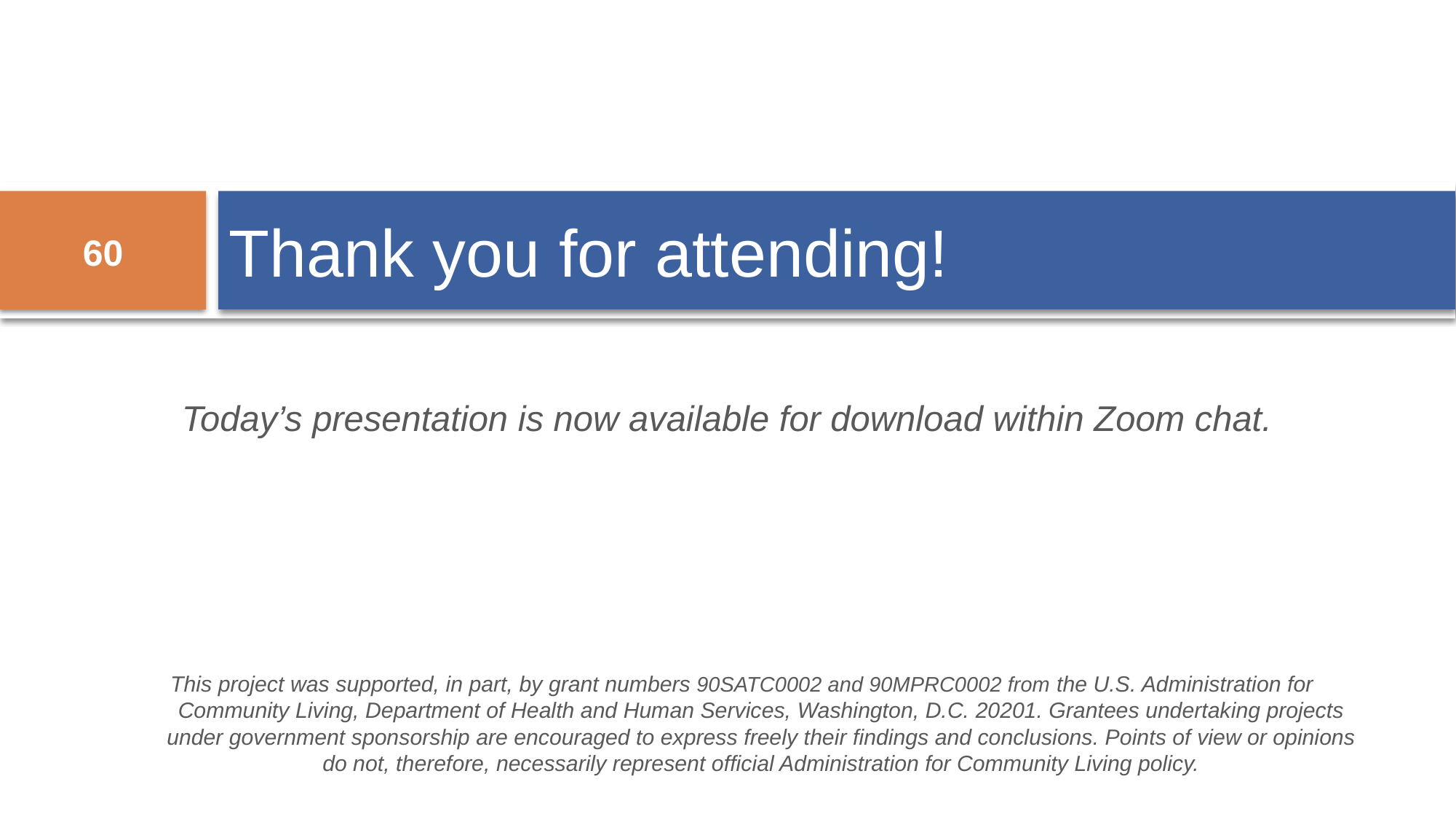

# Thank you for attending!
60
Today’s presentation is now available for download within Zoom chat.

This project was supported, in part, by grant numbers 90SATC0002 and 90MPRC0002 from the U.S. Administration for Community Living, Department of Health and Human Services, Washington, D.C. 20201. Grantees undertaking projects under government sponsorship are encouraged to express freely their findings and conclusions. Points of view or opinions do not, therefore, necessarily represent official Administration for Community Living policy.